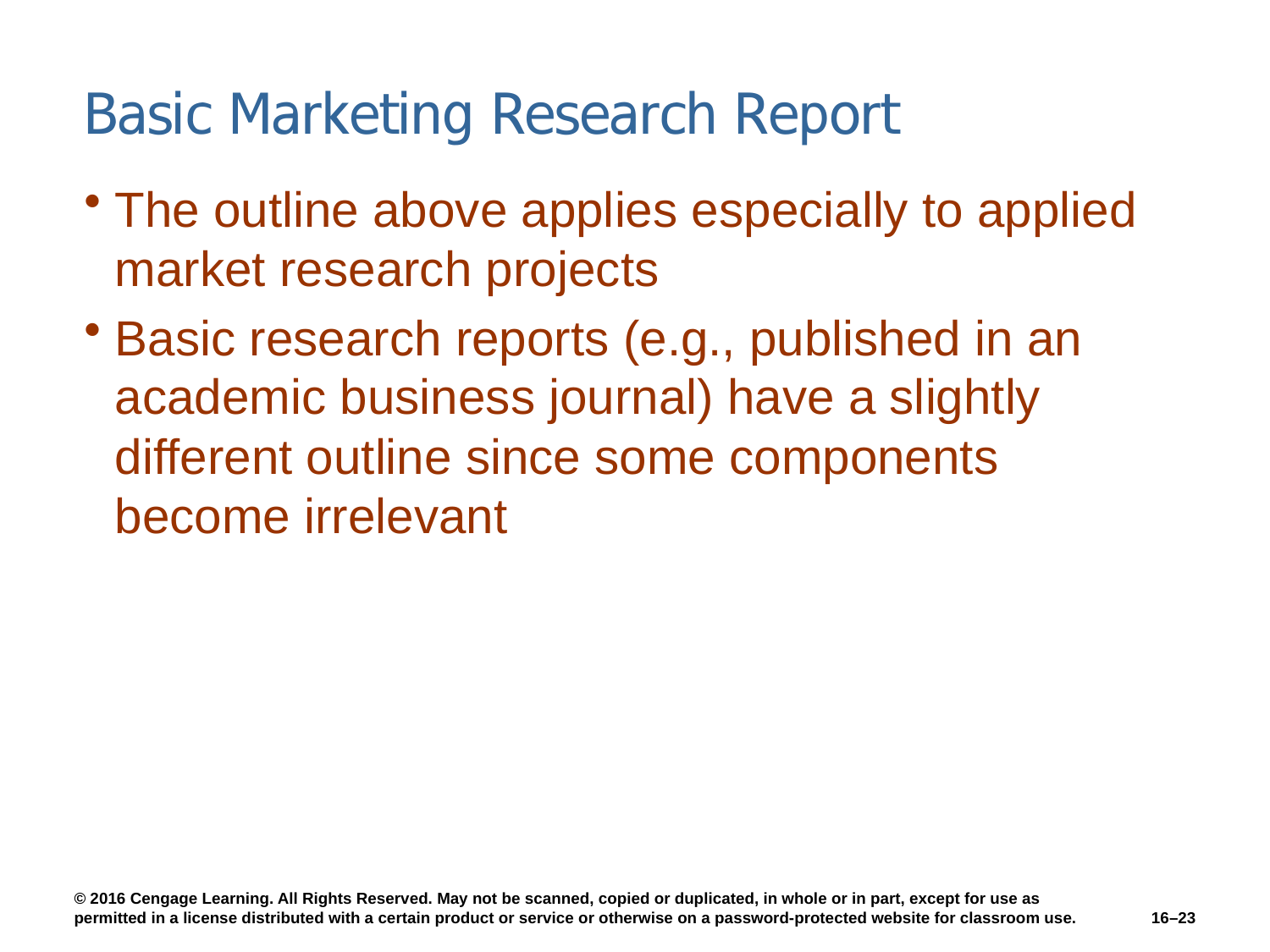

# Basic Marketing Research Report
The outline above applies especially to applied market research projects
Basic research reports (e.g., published in an academic business journal) have a slightly different outline since some components become irrelevant

16–23
© 2016 Cengage Learning. All Rights Reserved. May not be scanned, copied or duplicated, in whole or in part, except for use as permitted in a license distributed with a certain product or service or otherwise on a password-protected website for classroom use.